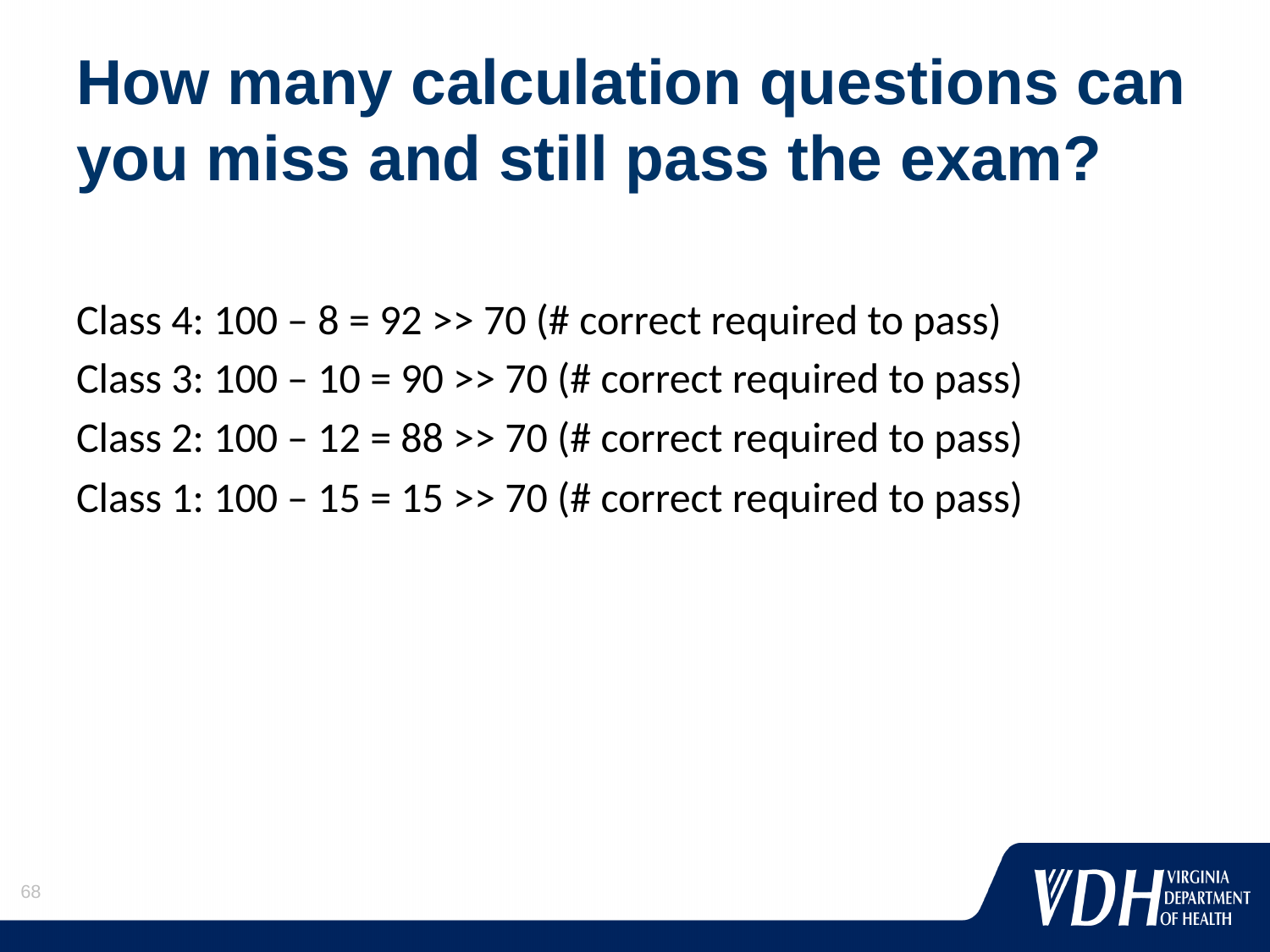

# How many calculation questions can you miss and still pass the exam?
Class 4: 100 – 8 = 92 >> 70 (# correct required to pass)
Class 3: 100 – 10 = 90 >> 70 (# correct required to pass)
Class 2: 100 – 12 = 88 >> 70 (# correct required to pass)
Class 1: 100 – 15 = 15 >> 70 (# correct required to pass)

68